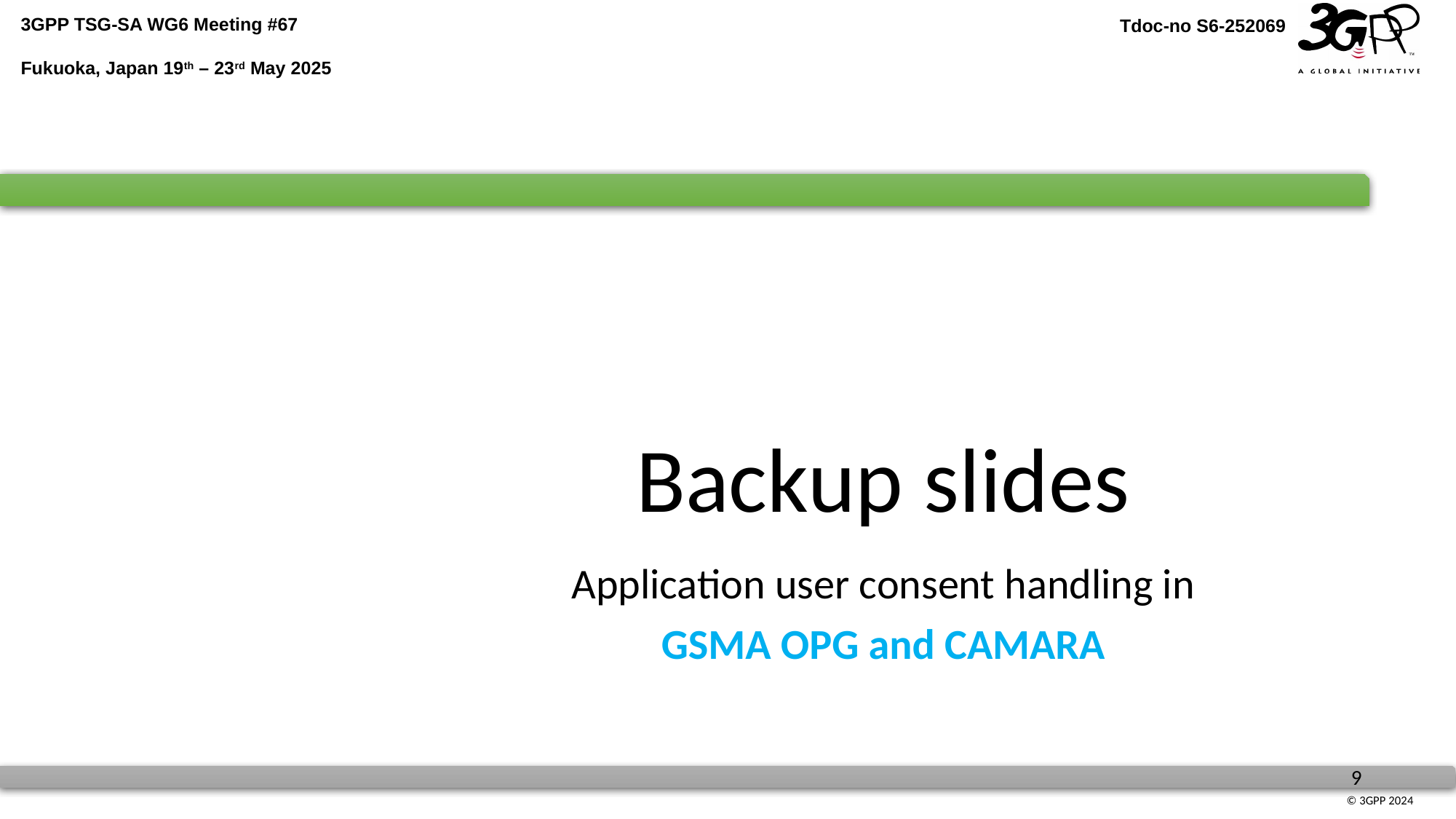

# Backup slides
Application user consent handling in
GSMA OPG and CAMARA